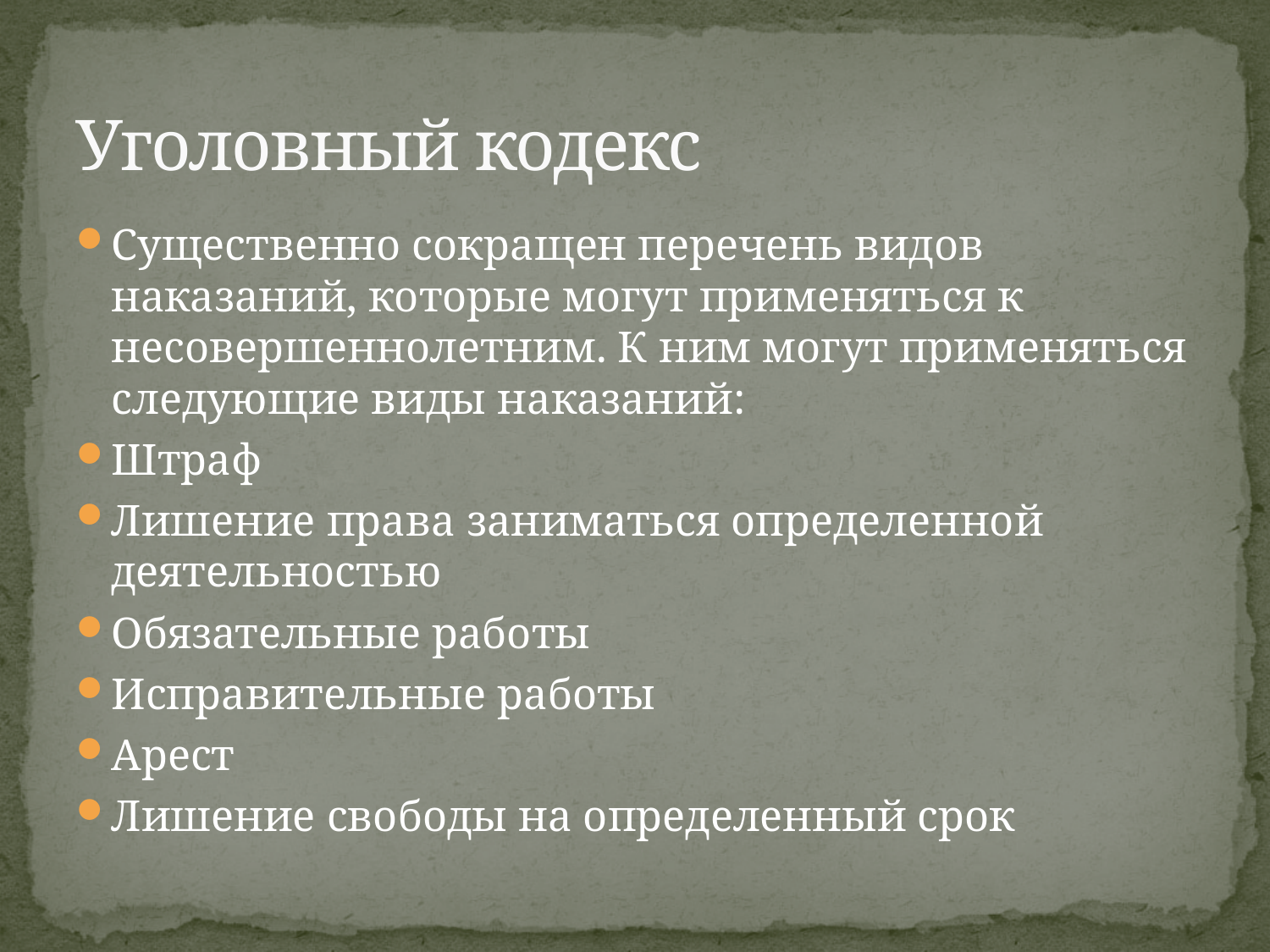

# Уголовный кодекс
Существенно сокращен перечень видов наказаний, которые могут применяться к несовершеннолетним. К ним могут применяться следующие виды наказаний:
Штраф
Лишение права заниматься определенной деятельностью
Обязательные работы
Исправительные работы
Арест
Лишение свободы на определенный срок